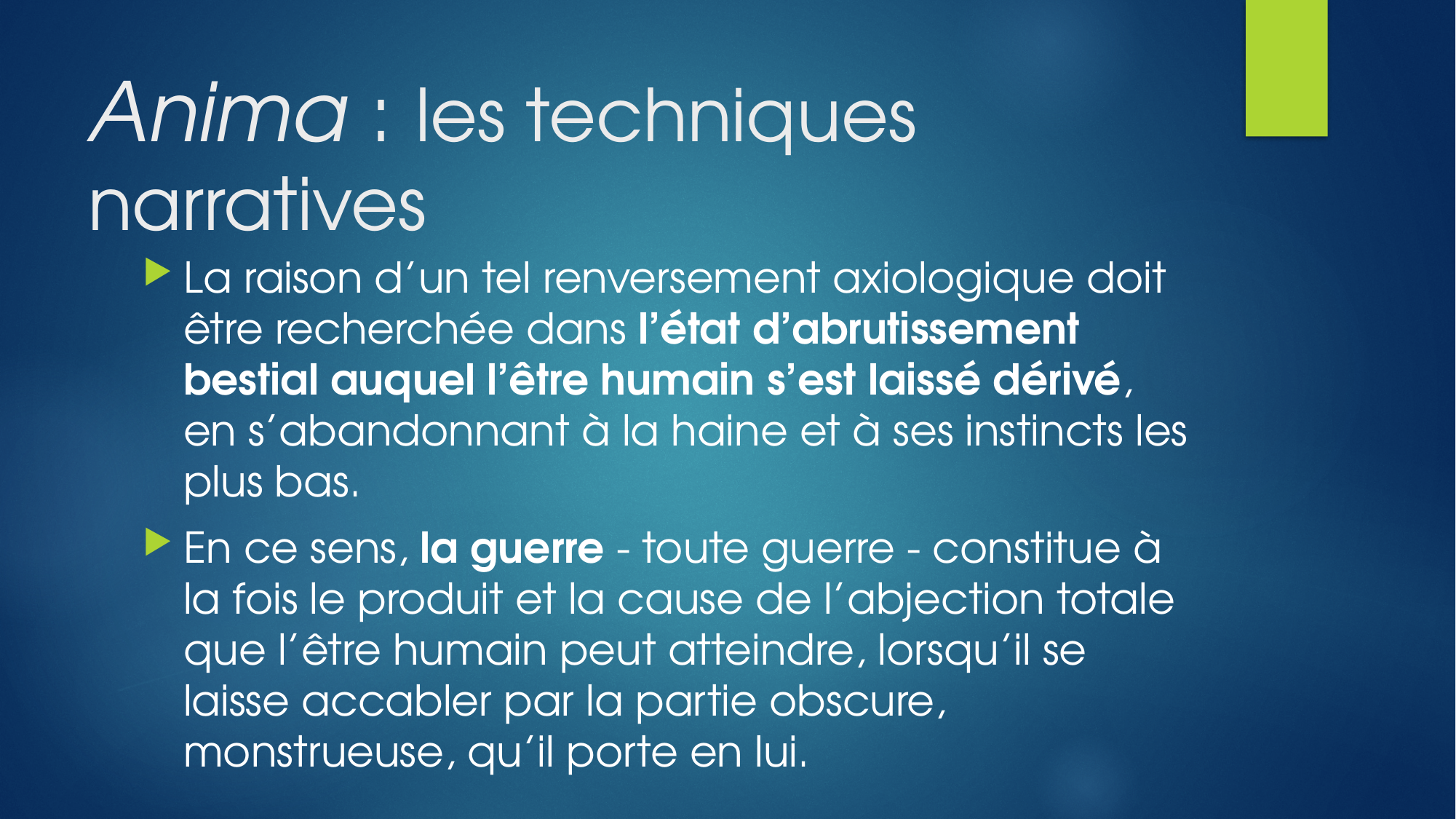

# Anima : les techniques narratives
La raison d’un tel renversement axiologique doit être recherchée dans l’état d’abrutissement bestial auquel l’être humain s’est laissé dérivé, en s’abandonnant à la haine et à ses instincts les plus bas.
En ce sens, la guerre - toute guerre - constitue à la fois le produit et la cause de l’abjection totale que l’être humain peut atteindre, lorsqu’il se laisse accabler par la partie obscure, monstrueuse, qu’il porte en lui.